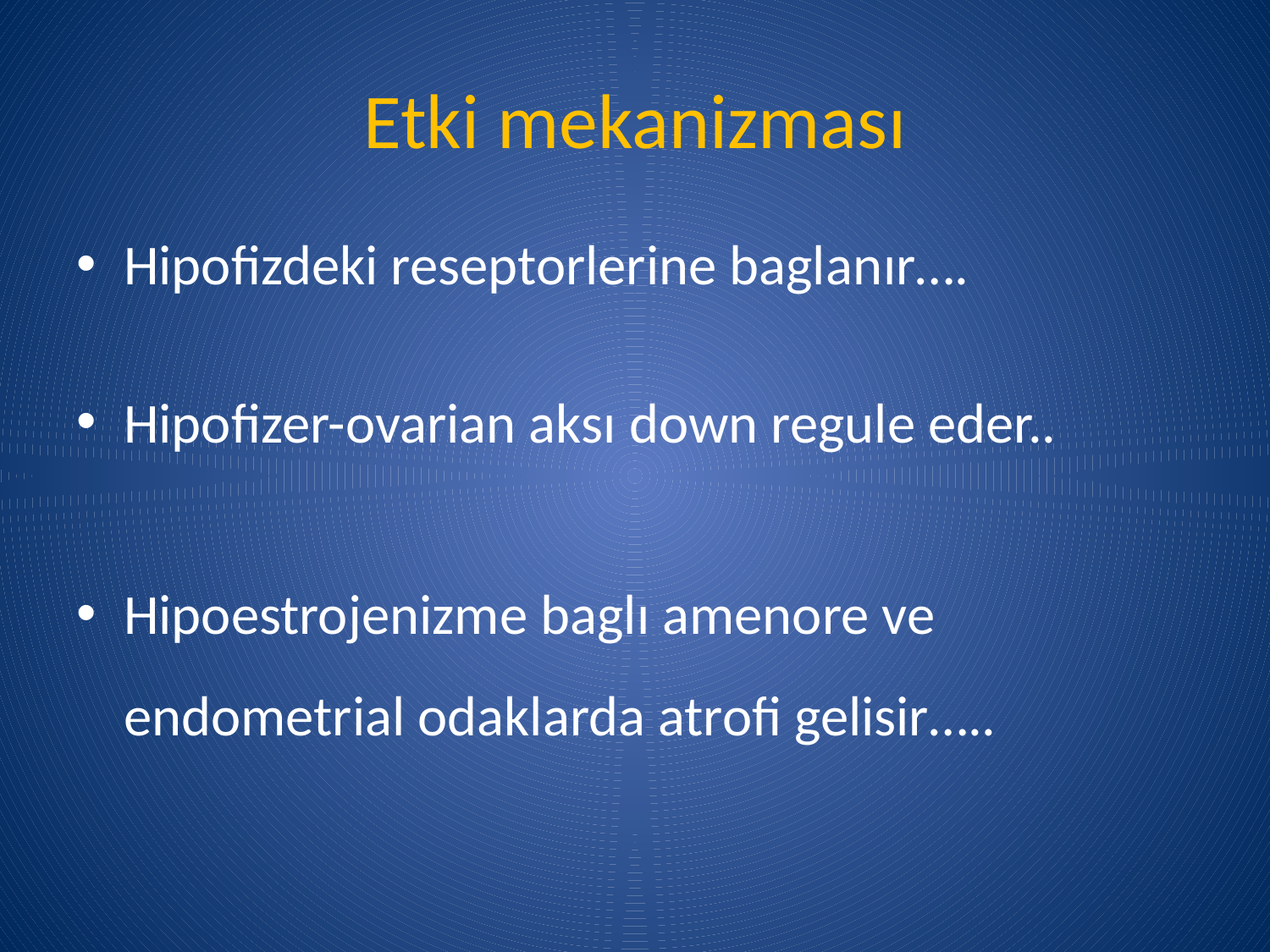

# Etki mekanizması
Hipofizdeki reseptorlerine baglanır….

Hipofizer-ovarian aksı down regule eder..

Hipoestrojenizme baglı amenore ve endometrial odaklarda atrofi gelisir…..